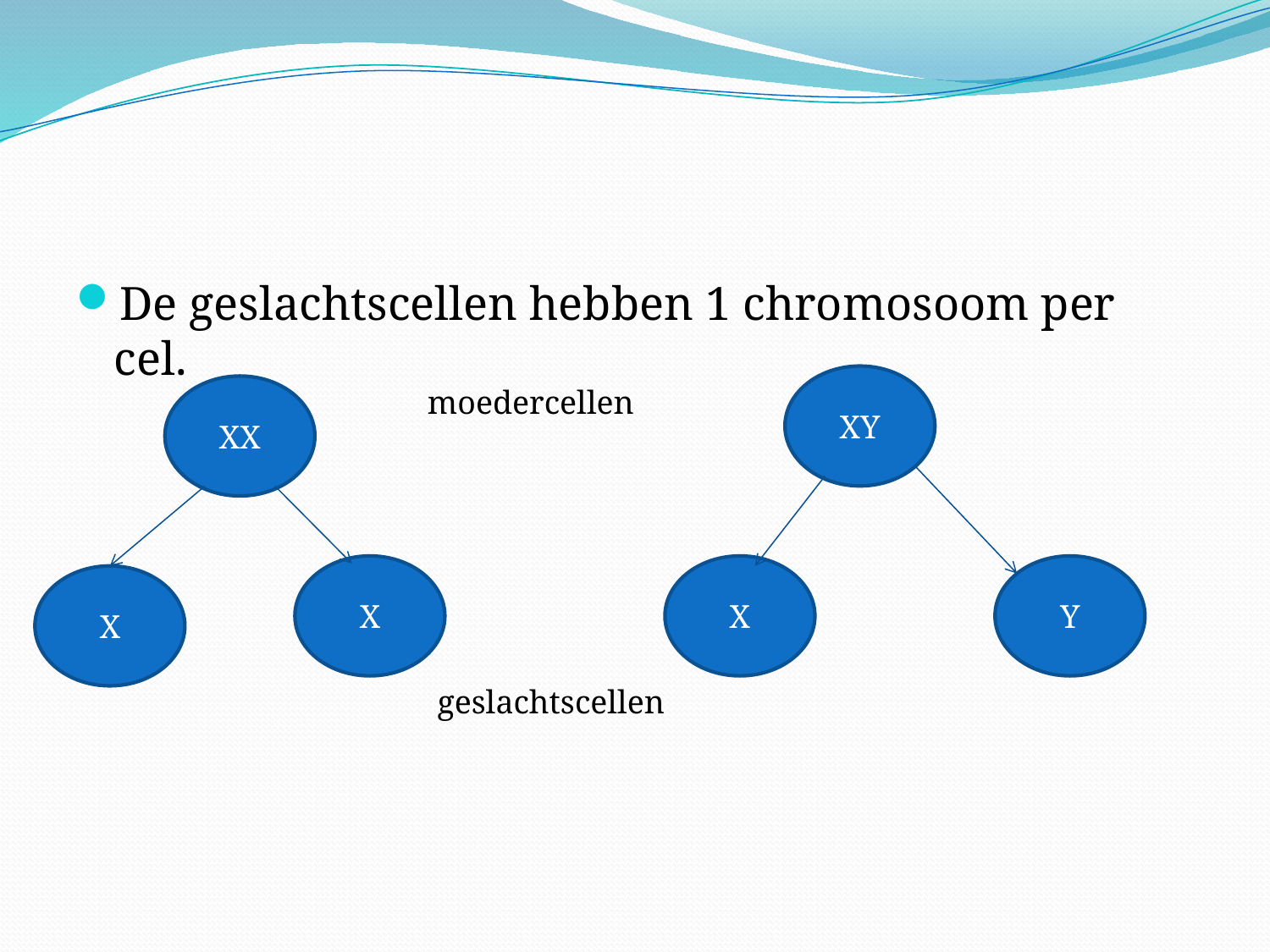

De geslachtscellen hebben 1 chromosoom per cel.

XY
XX
moedercellen
X
X
Y
X
geslachtscellen